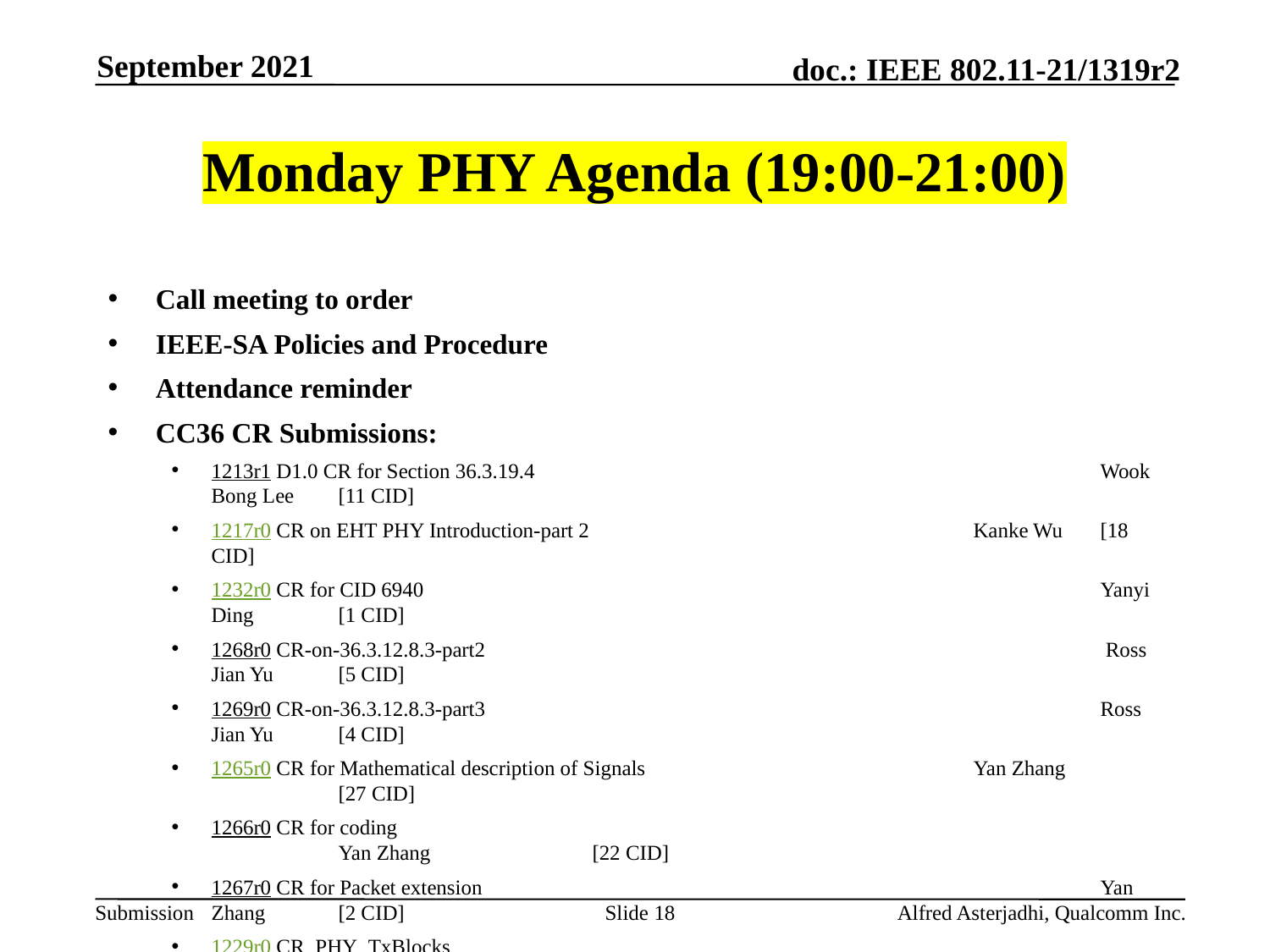

September 2021
# Monday PHY Agenda (19:00-21:00)
Call meeting to order
IEEE-SA Policies and Procedure
Attendance reminder
CC36 CR Submissions:
1213r1 D1.0 CR for Section 36.3.19.4					Wook Bong Lee 	[11 CID]
1217r0 CR on EHT PHY Introduction-part 2		           		Kanke Wu       	[18 CID]
1232r0 CR for CID 6940				           		Yanyi Ding      	[1 CID]
1268r0 CR-on-36.3.12.8.3-part2				          	 Ross Jian Yu    	[5 CID]
1269r0 CR-on-36.3.12.8.3-part3				           	Ross Jian Yu    	[4 CID]
1265r0 CR for Mathematical description of Signals	           		Yan Zhang       	[27 CID]
1266r0 CR for coding					           		Yan Zhang       	[22 CID]
1267r0 CR for Packet extension				           	Yan Zhang       	[2 CID]
1229r0 CR_PHY_TxBlocks				           		Xiaogang Chen	[20 CID]
1302r1 CR for RU_ALLOC. and L_LENGTH in TX/RXVEC.  	Mengshi Hu     	[7 CID]
AoB:
Recess
Slide 18
Alfred Asterjadhi, Qualcomm Inc.